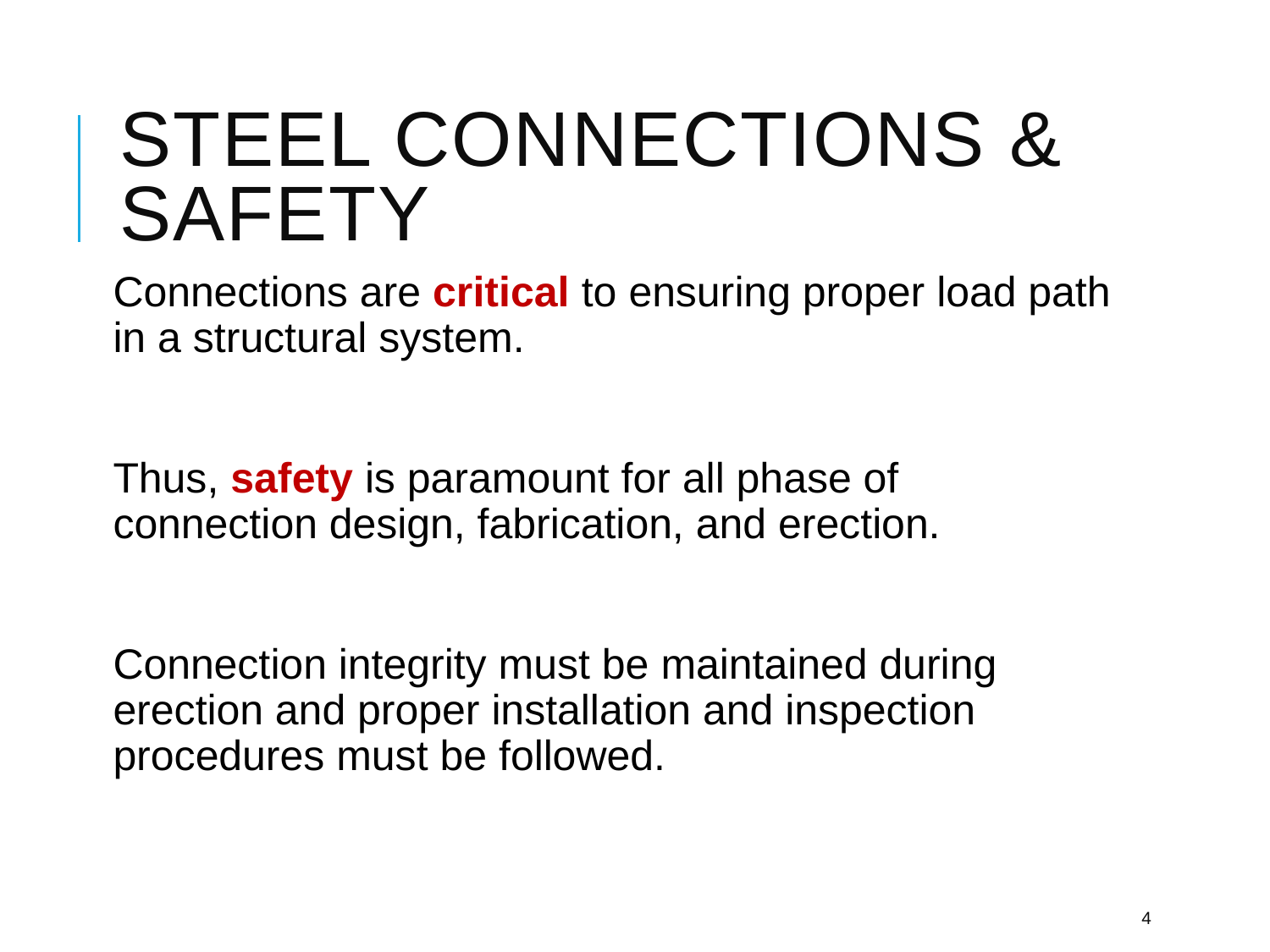

# Steel Connections & Safety
Connections are critical to ensuring proper load path in a structural system.

Thus, safety is paramount for all phase of connection design, fabrication, and erection.

Connection integrity must be maintained during erection and proper installation and inspection procedures must be followed.

4